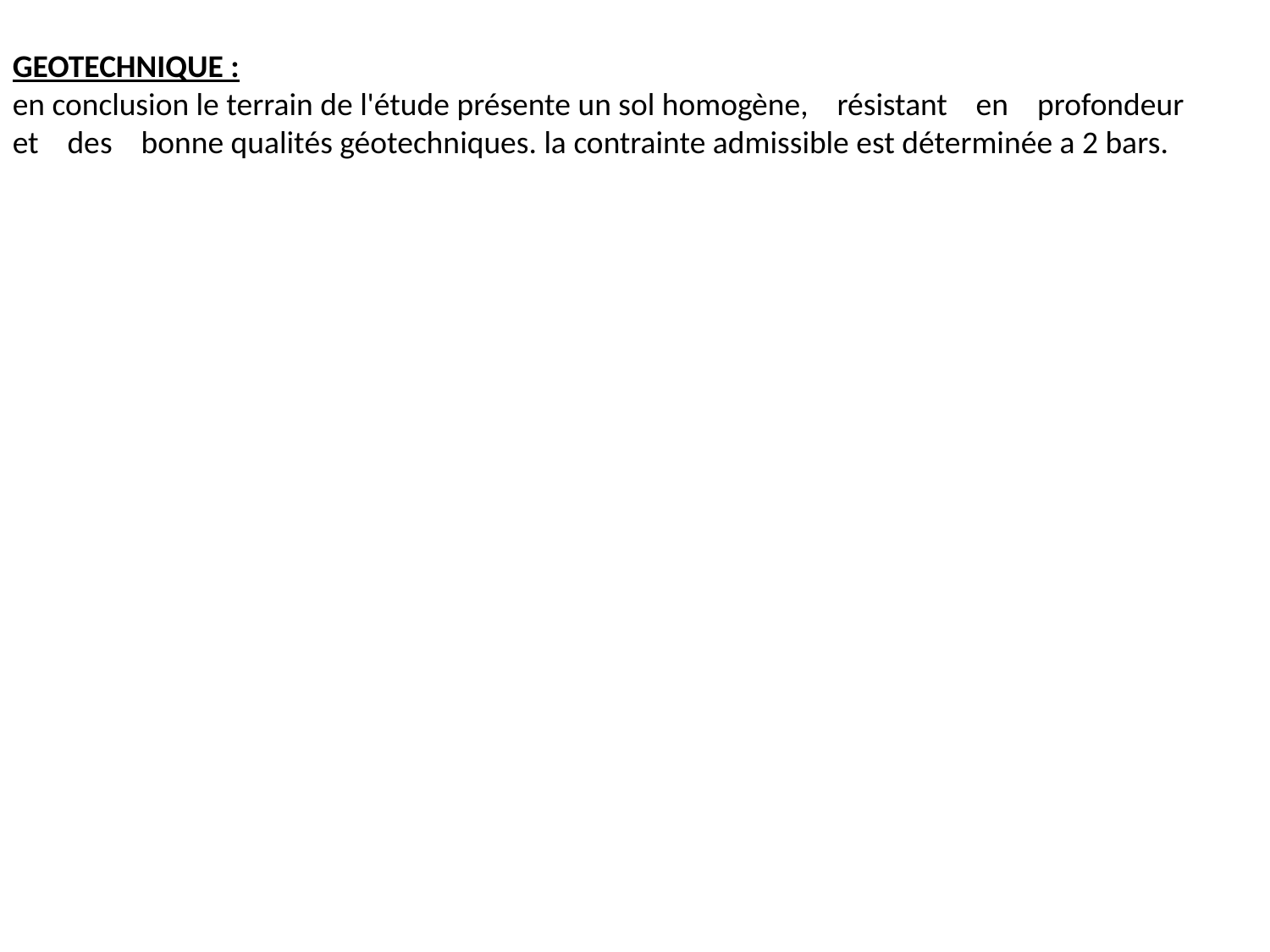

GEOTECHNIQUE :
en conclusion le terrain de l'étude présente un sol homogène,    résistant    en    profondeur    et    des    bonne qualités géotechniques. la contrainte admissible est déterminée a 2 bars.